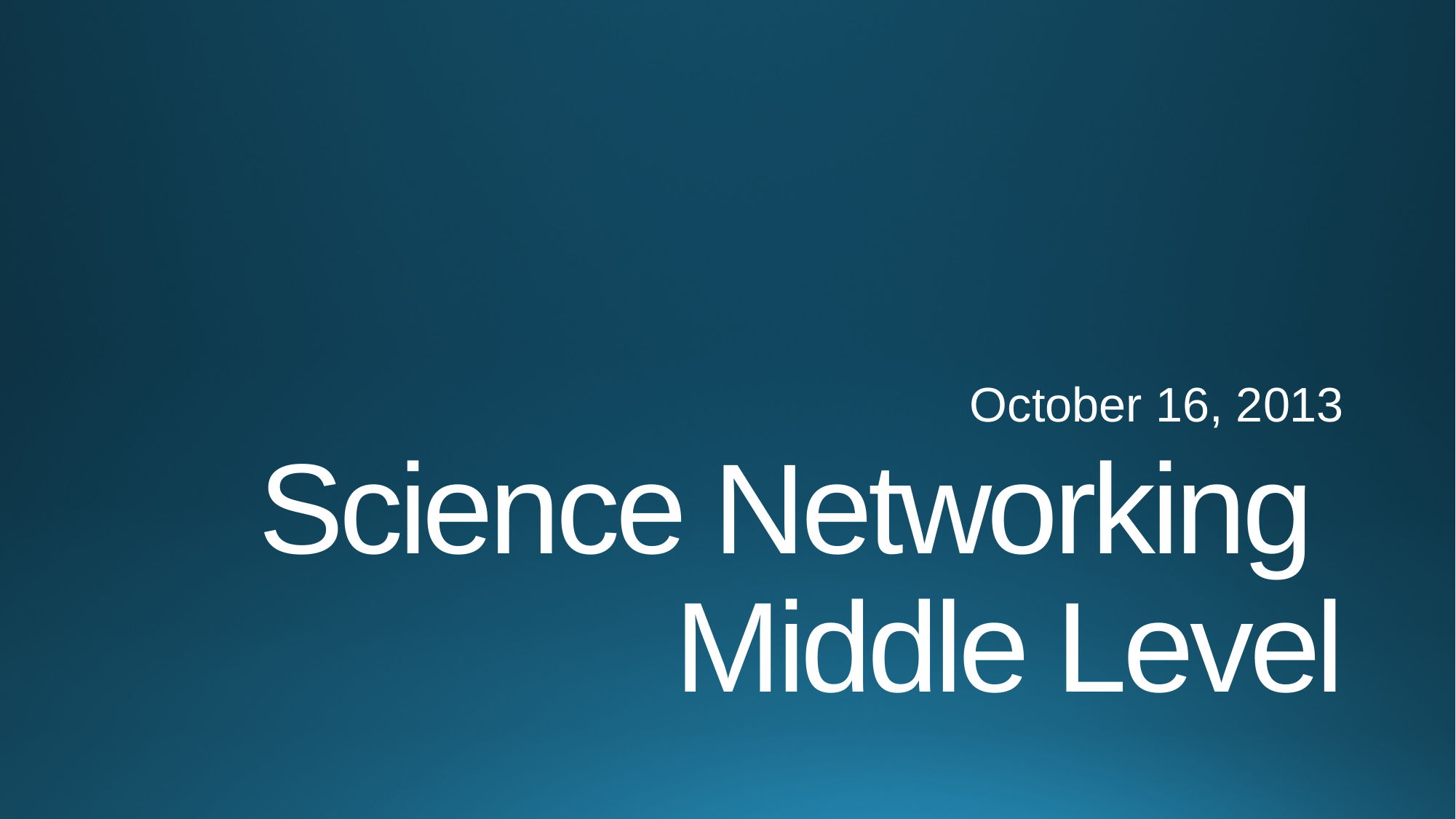

October 16, 2013
# Science Networking Middle Level